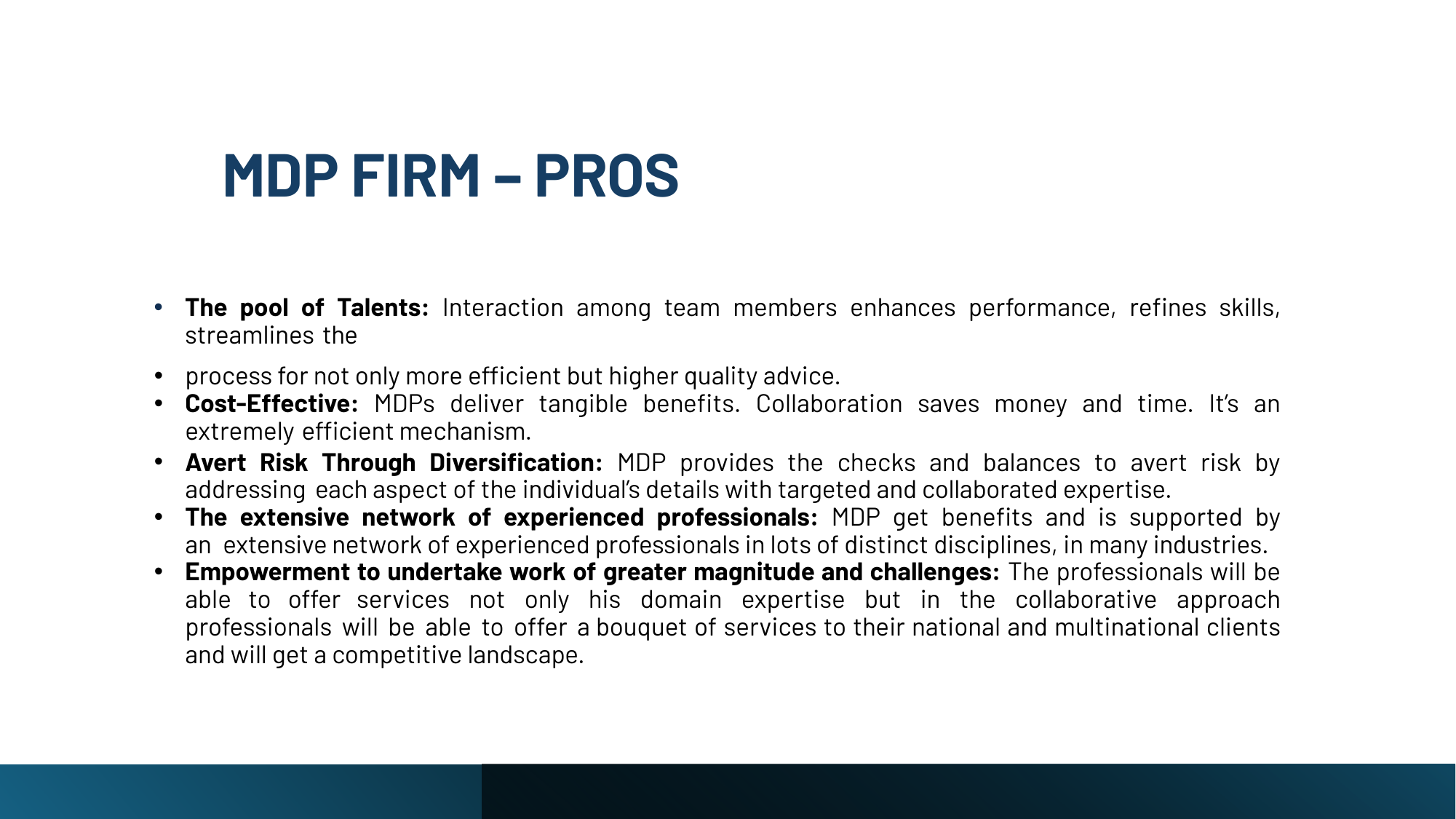

# MDP FIRM – PROS
The pool of Talents: Interaction among team members enhances performance, refines skills, streamlines the
process for not only more efficient but higher quality advice.
Cost-Effective: MDPs deliver tangible benefits. Collaboration saves money and time. It’s an extremely efficient mechanism.
Avert Risk Through Diversification: MDP provides the checks and balances to avert risk by addressing each aspect of the individual’s details with targeted and collaborated expertise.
The extensive network of experienced professionals: MDP get benefits and is supported by an extensive network of experienced professionals in lots of distinct disciplines, in many industries.
Empowerment to undertake work of greater magnitude and challenges: The professionals will be able to offer services not only his domain expertise but in the collaborative approach professionals will be able to offer a bouquet of services to their national and multinational clients and will get a competitive landscape.